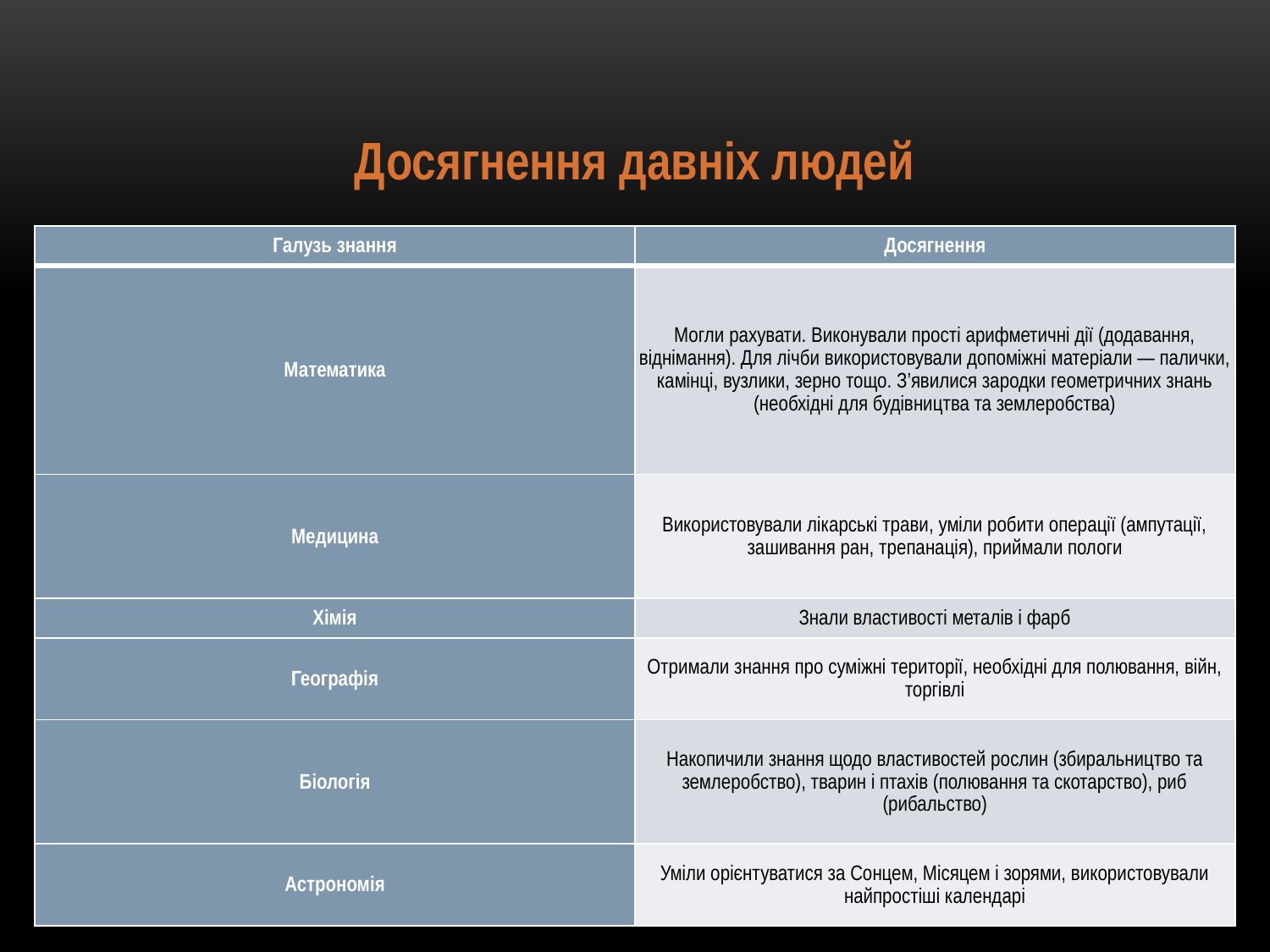

# Досягнення давніх людей
| Галузь знання | Досягнення |
| --- | --- |
| Математика | Могли рахувати. Виконували прості арифметичні дії (додавання, віднімання). Для лічби використовували допоміжні матеріали — палички, камінці, вузлики, зерно тощо. З’явилися зародки геометричних знань (необхідні для будівництва та землеробства) |
| Медицина | Використовували лікарські трави, уміли робити операції (ампутації, зашивання ран, трепанація), приймали пологи |
| Хімія | Знали властивості металів і фарб |
| Географія | Отримали знання про суміжні території, необхідні для полювання, війн, торгівлі |
| Біологія | Накопичили знання щодо властивостей рослин (збиральництво та землеробство), тварин і птахів (полювання та скотарство), риб (рибальство) |
| Астрономія | Уміли орієнтуватися за Сонцем, Місяцем і зорями, використовували найпростіші календарі |